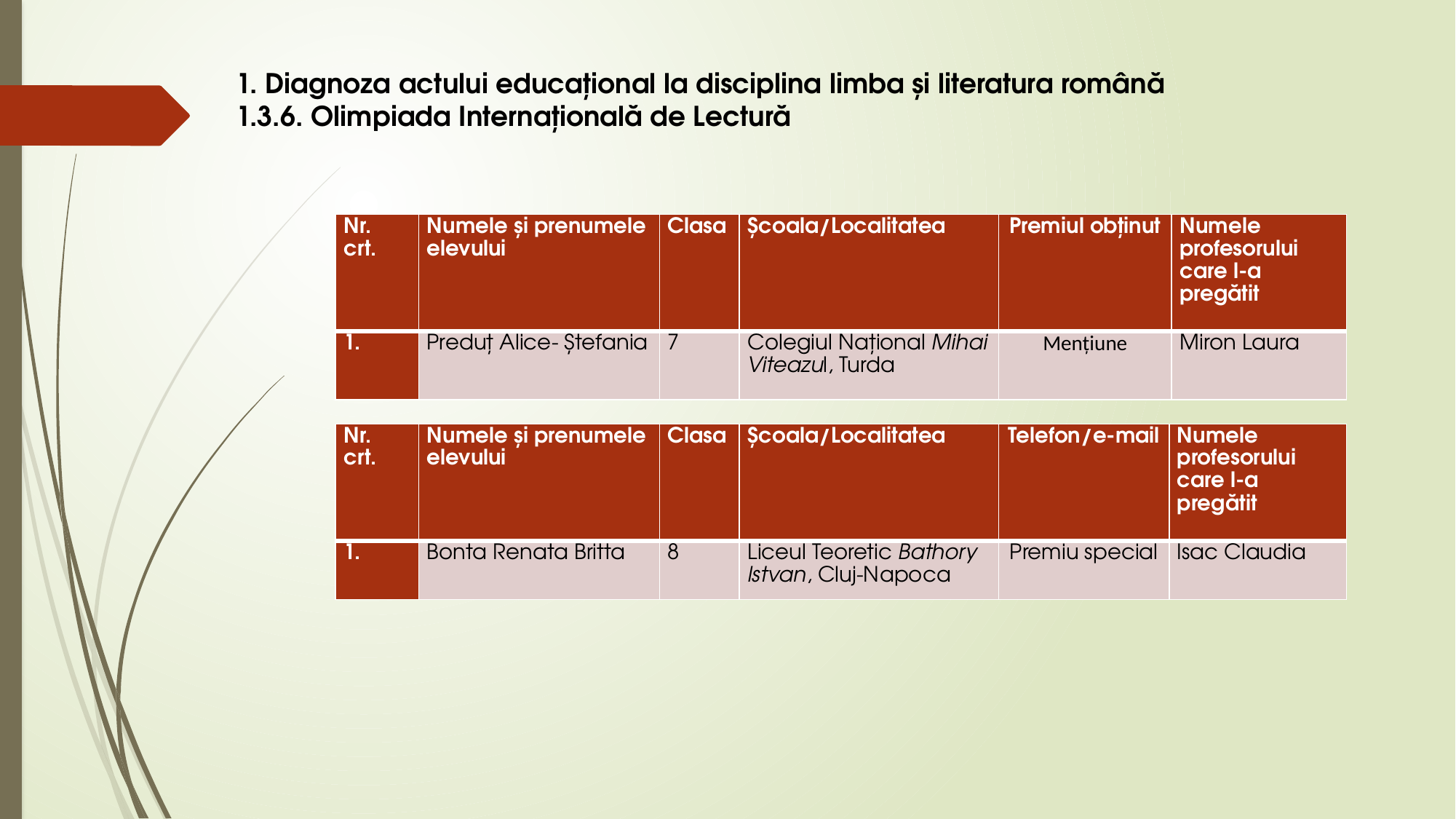

1. Diagnoza actului educațional la disciplina limba și literatura română
1.3.6. Olimpiada Internațională de Lectură
| Nr. crt. | Numele și prenumele elevului | Clasa | Școala/Localitatea | Premiul obținut | Numele profesorului care l-a pregătit |
| --- | --- | --- | --- | --- | --- |
| 1. | Preduț Alice- Ștefania | 7 | Colegiul Național Mihai Viteazul, Turda | Mențiune | Miron Laura |
| Nr. crt. | Numele și prenumele elevului | Clasa | Școala/Localitatea | Telefon/e-mail | Numele profesorului care l-a pregătit |
| --- | --- | --- | --- | --- | --- |
| 1. | Bonta Renata Britta | 8 | Liceul Teoretic Bathory Istvan, Cluj-Napoca | Premiu special | Isac Claudia |